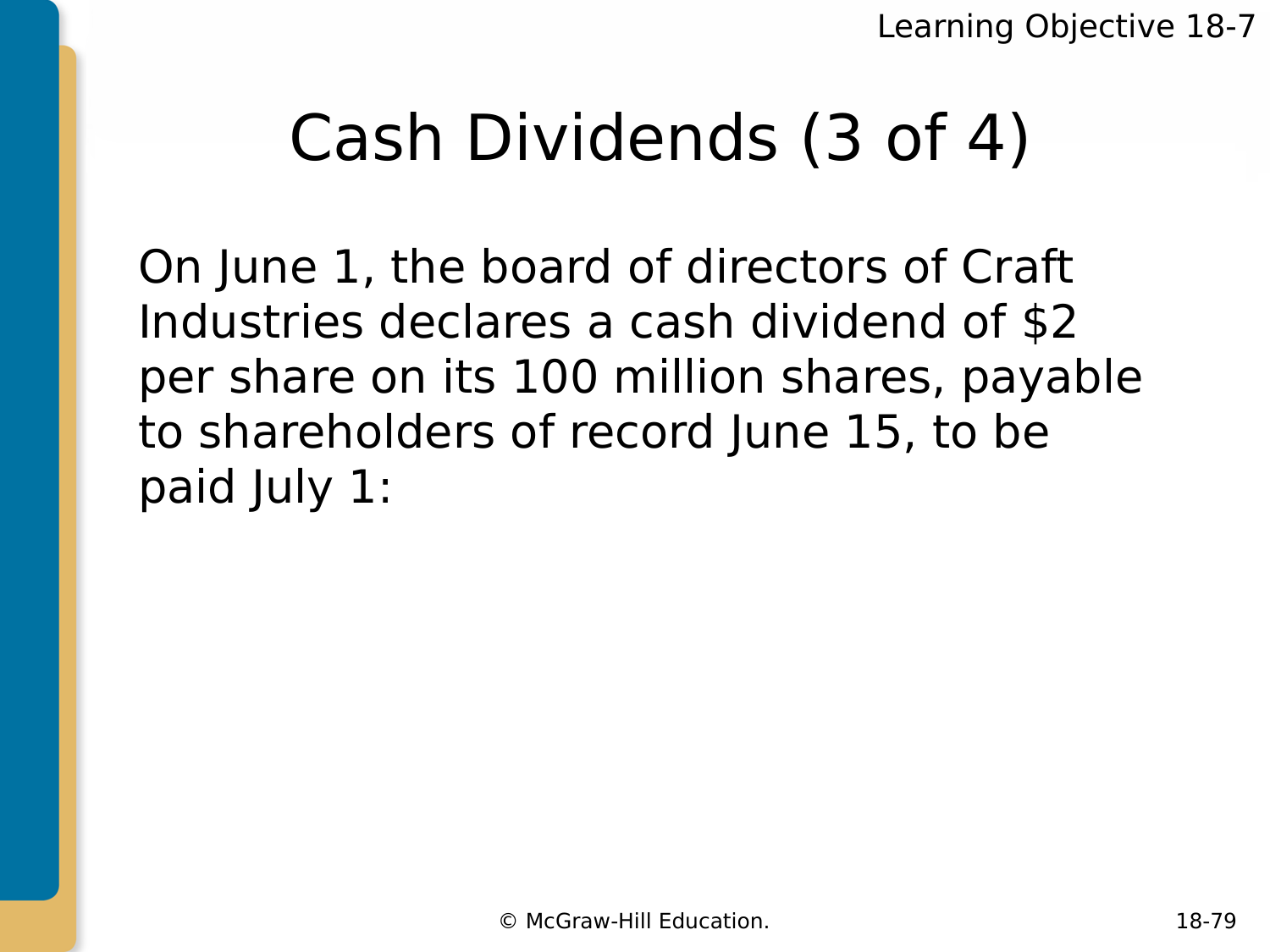

Learning Objective 18-7
# Cash Dividends (3 of 4)
On June 1, the board of directors of Craft Industries declares a cash dividend of $2 per share on its 100 million shares, payable to shareholders of record June 15, to be paid July 1: